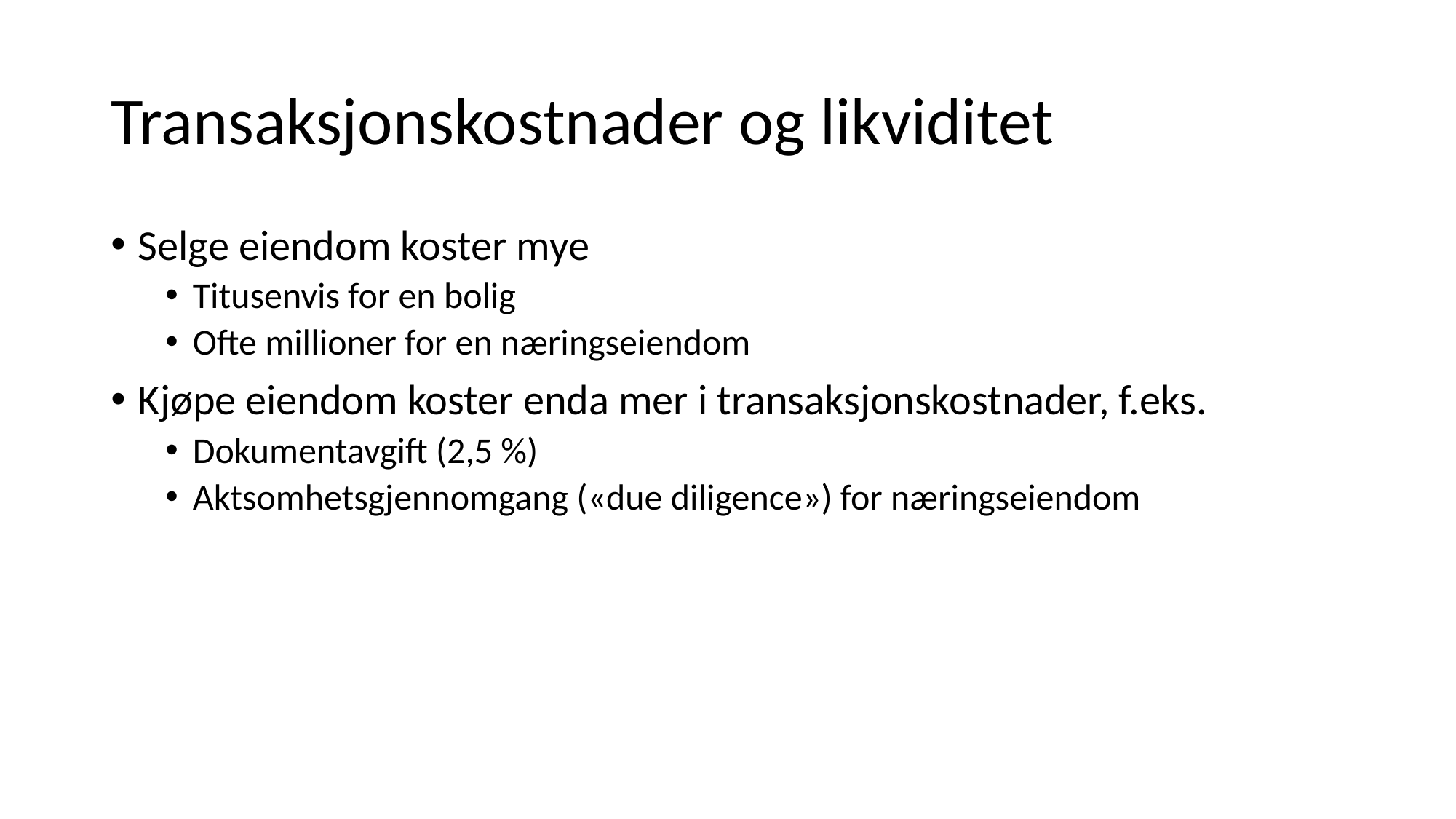

# Transaksjonskostnader og likviditet
Selge eiendom koster mye
Titusenvis for en bolig
Ofte millioner for en næringseiendom
Kjøpe eiendom koster enda mer i transaksjonskostnader, f.eks.
Dokumentavgift (2,5 %)
Aktsomhetsgjennomgang («due diligence») for næringseiendom